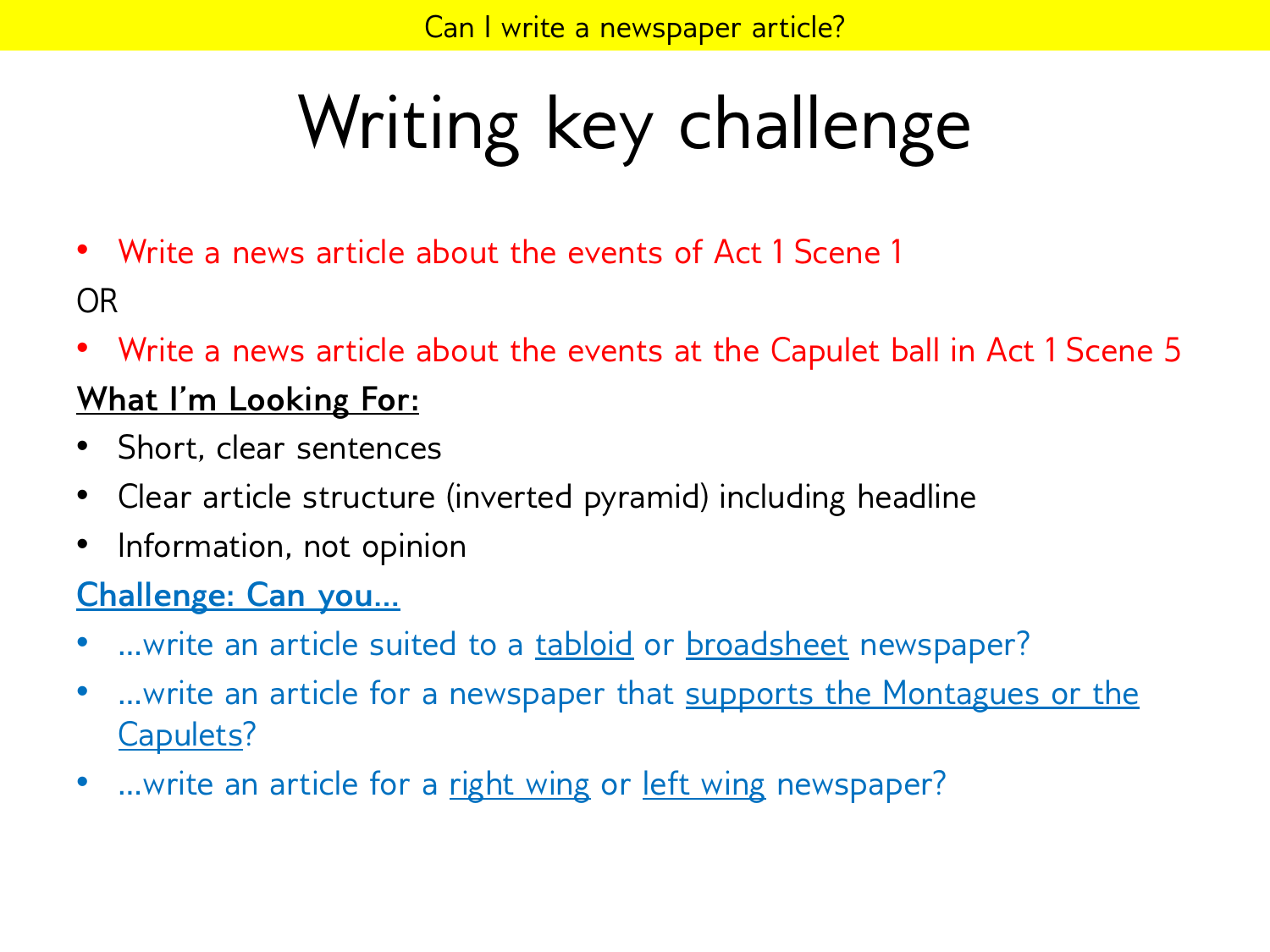

Can I write a newspaper article?
# Writing key challenge
Write a news article about the events of Act 1 Scene 1
OR
Write a news article about the events at the Capulet ball in Act 1 Scene 5
What I’m Looking For:
Short, clear sentences
Clear article structure (inverted pyramid) including headline
Information, not opinion
Challenge: Can you…
…write an article suited to a tabloid or broadsheet newspaper?
…write an article for a newspaper that supports the Montagues or the Capulets?
…write an article for a right wing or left wing newspaper?